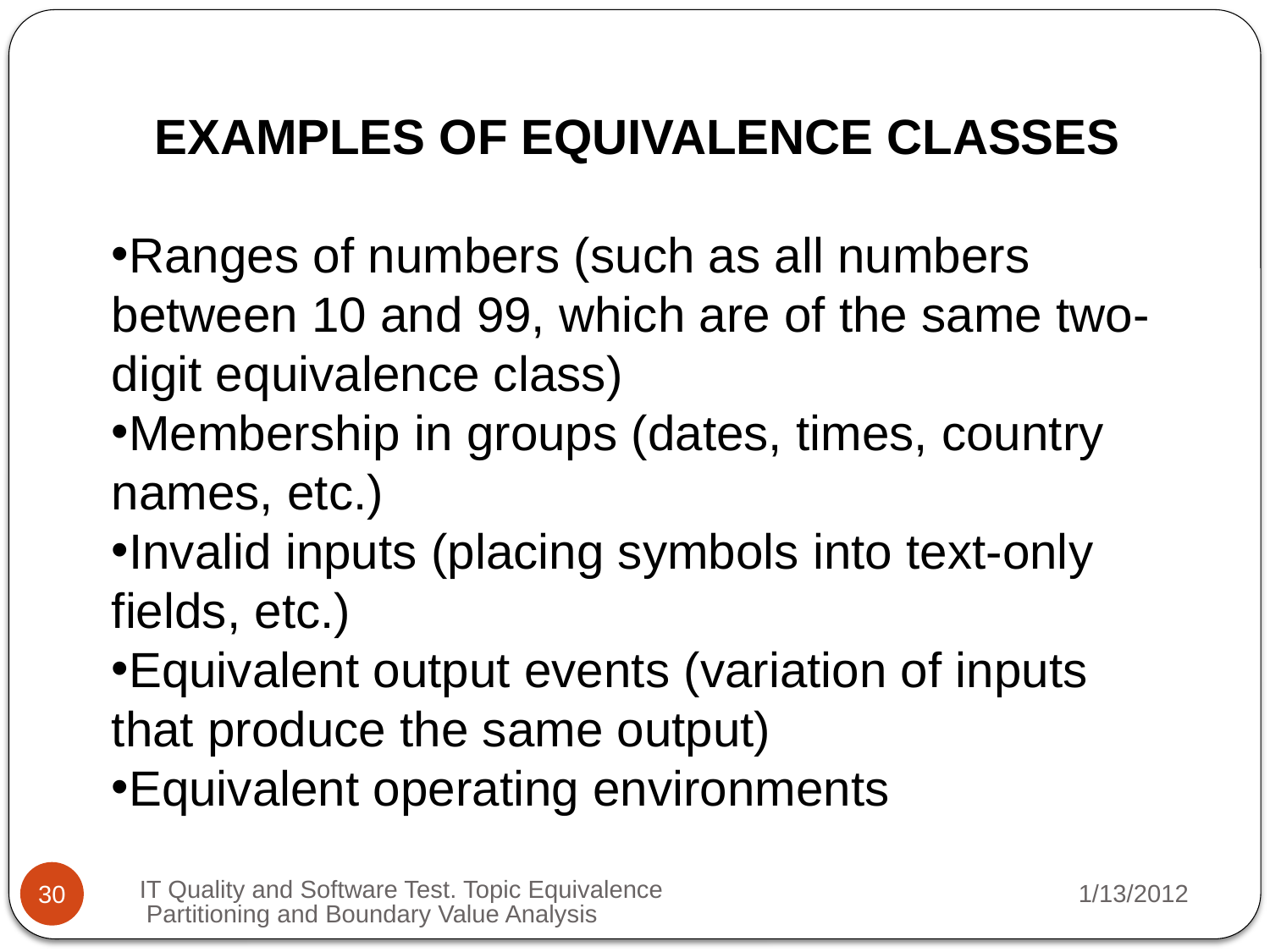

EXAMPLES OF EQUIVALENCE CLASSES

Ranges of numbers (such as all numbers between 10 and 99, which are of the same two-digit equivalence class)
Membership in groups (dates, times, country names, etc.)
Invalid inputs (placing symbols into text-only fields, etc.)
Equivalent output events (variation of inputs that produce the same output)
Equivalent operating environments
IT Quality and Software Test. Topic Equivalence Partitioning and Boundary Value Analysis
1/13/2012
30